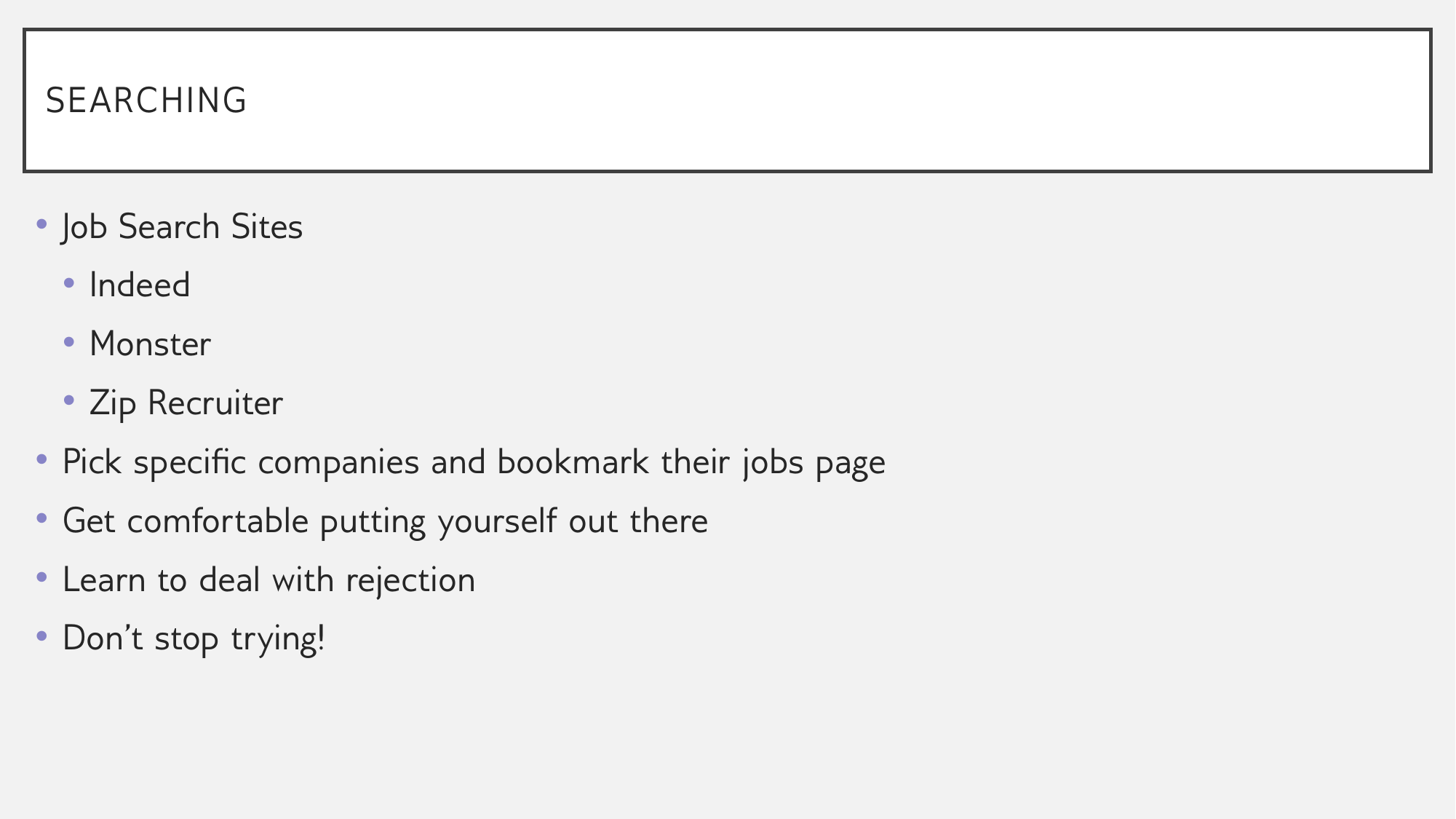

# Searching
Job Search Sites
Indeed
Monster
Zip Recruiter
Pick specific companies and bookmark their jobs page
Get comfortable putting yourself out there
Learn to deal with rejection
Don’t stop trying!